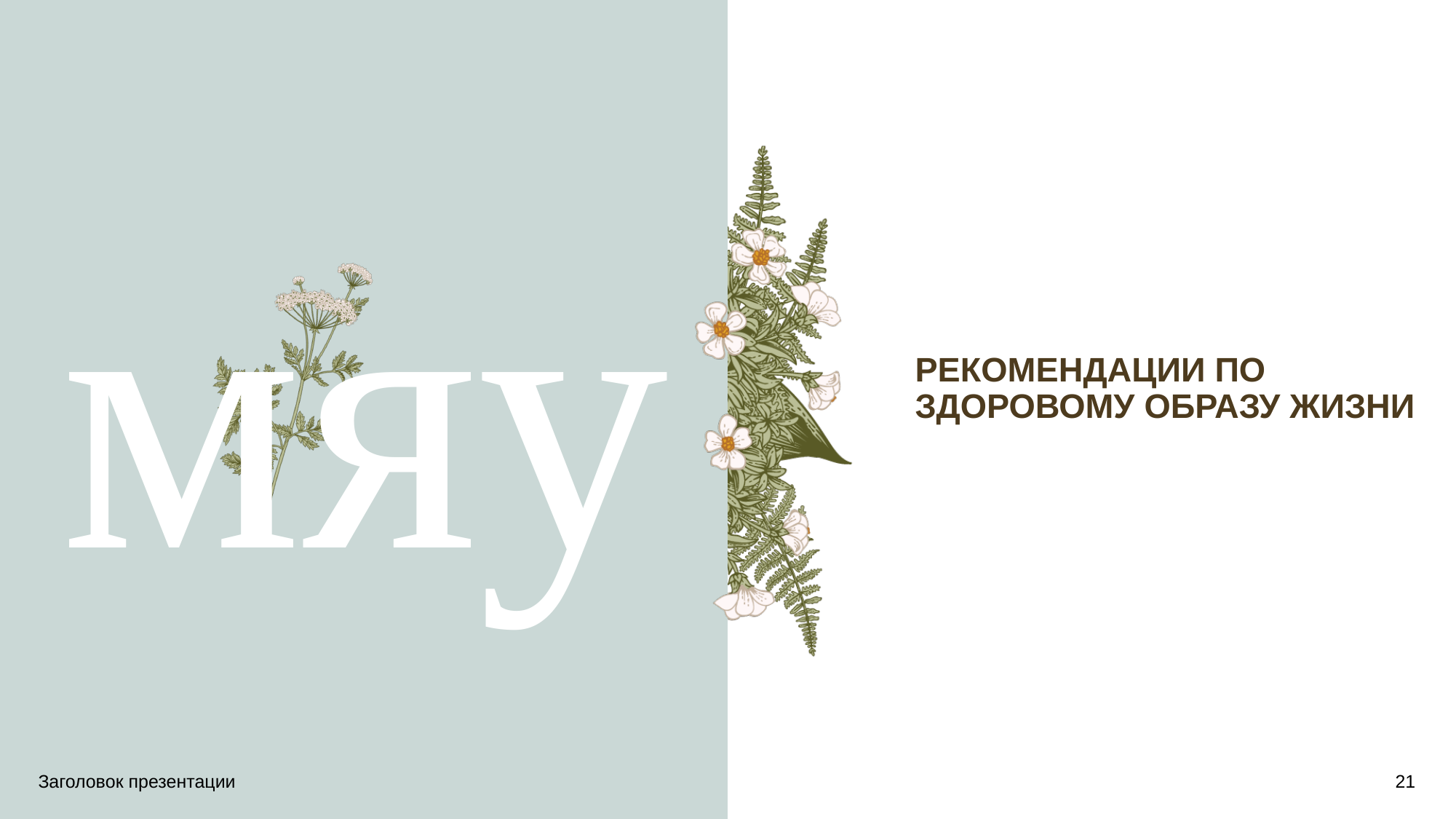

мяу
# РЕКОМЕНДАЦИИ ПО ЗДОРОВОМУ ОБРАЗУ ЖИЗНИ
Заголовок презентации
21